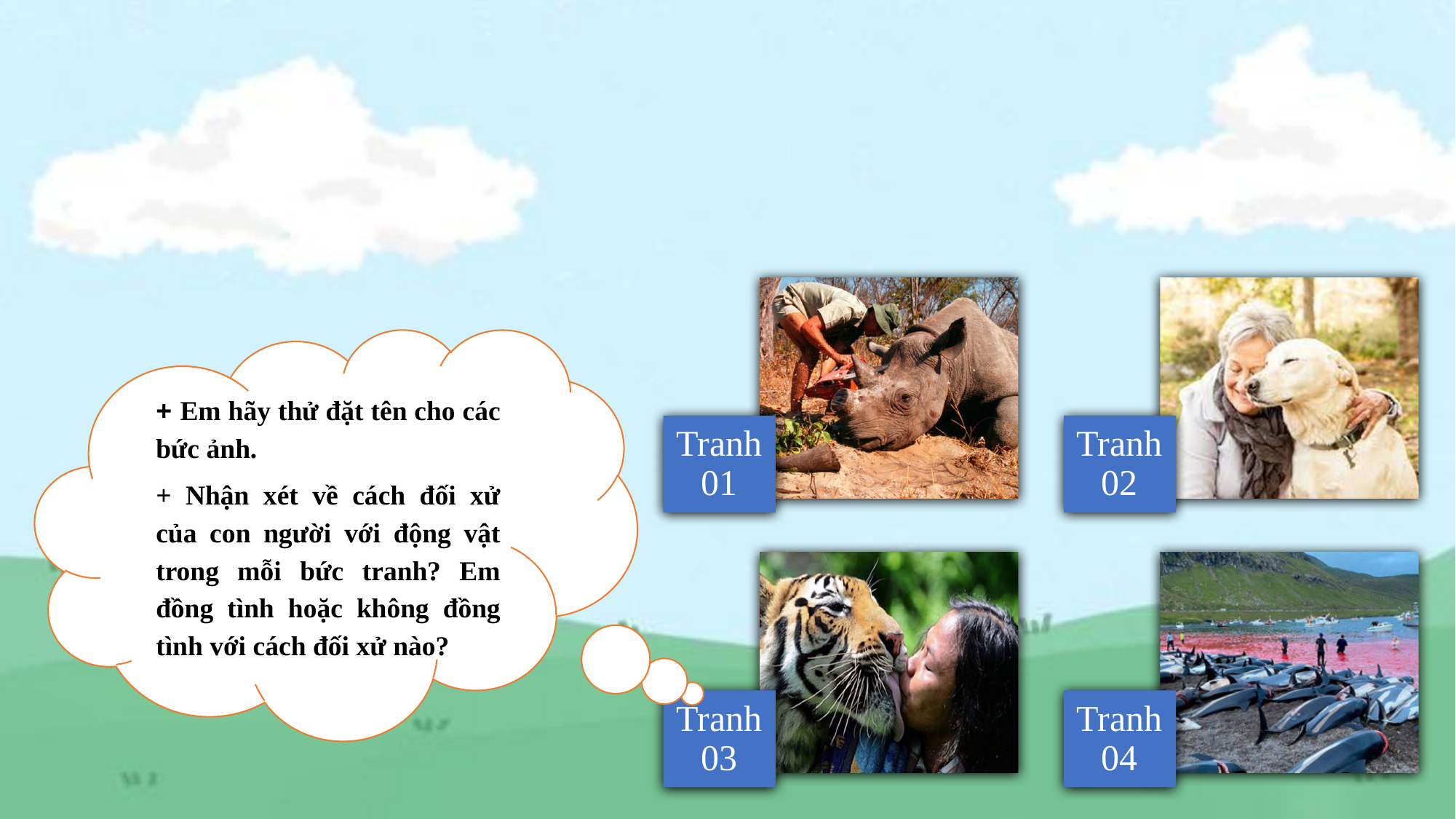

Tranh 01
Tranh 02

Tranh 03
Tranh 04
+ Em hãy thử đặt tên cho các bức ảnh.
+ Nhận xét về cách đối xử của con người với động vật trong mỗi bức tranh? Em đồng tình hoặc không đồng tình với cách đối xử nào?